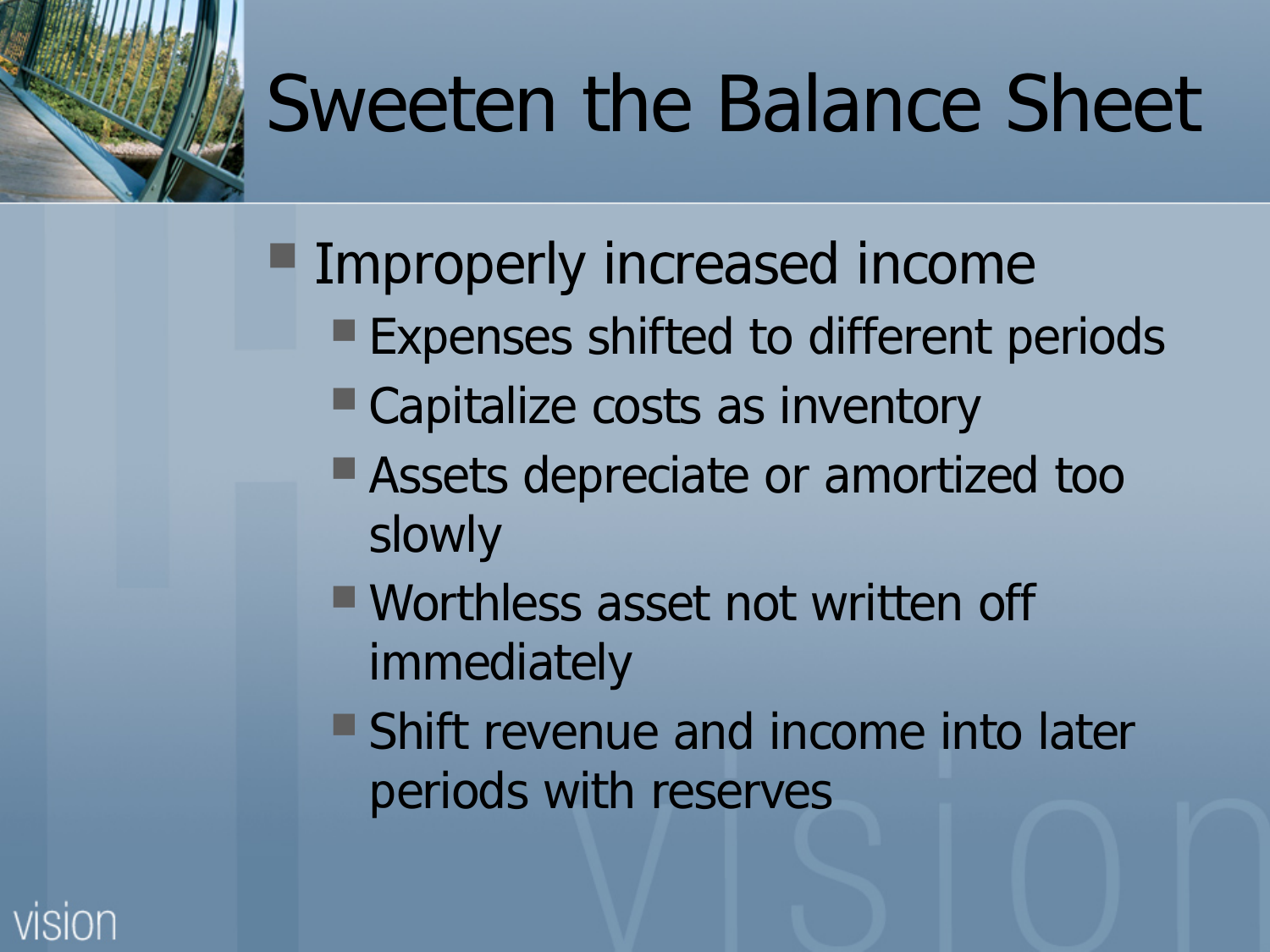

# Sweeten the Balance Sheet
Improperly increased income
Expenses shifted to different periods
Capitalize costs as inventory
Assets depreciate or amortized too slowly
Worthless asset not written off immediately
Shift revenue and income into later periods with reserves